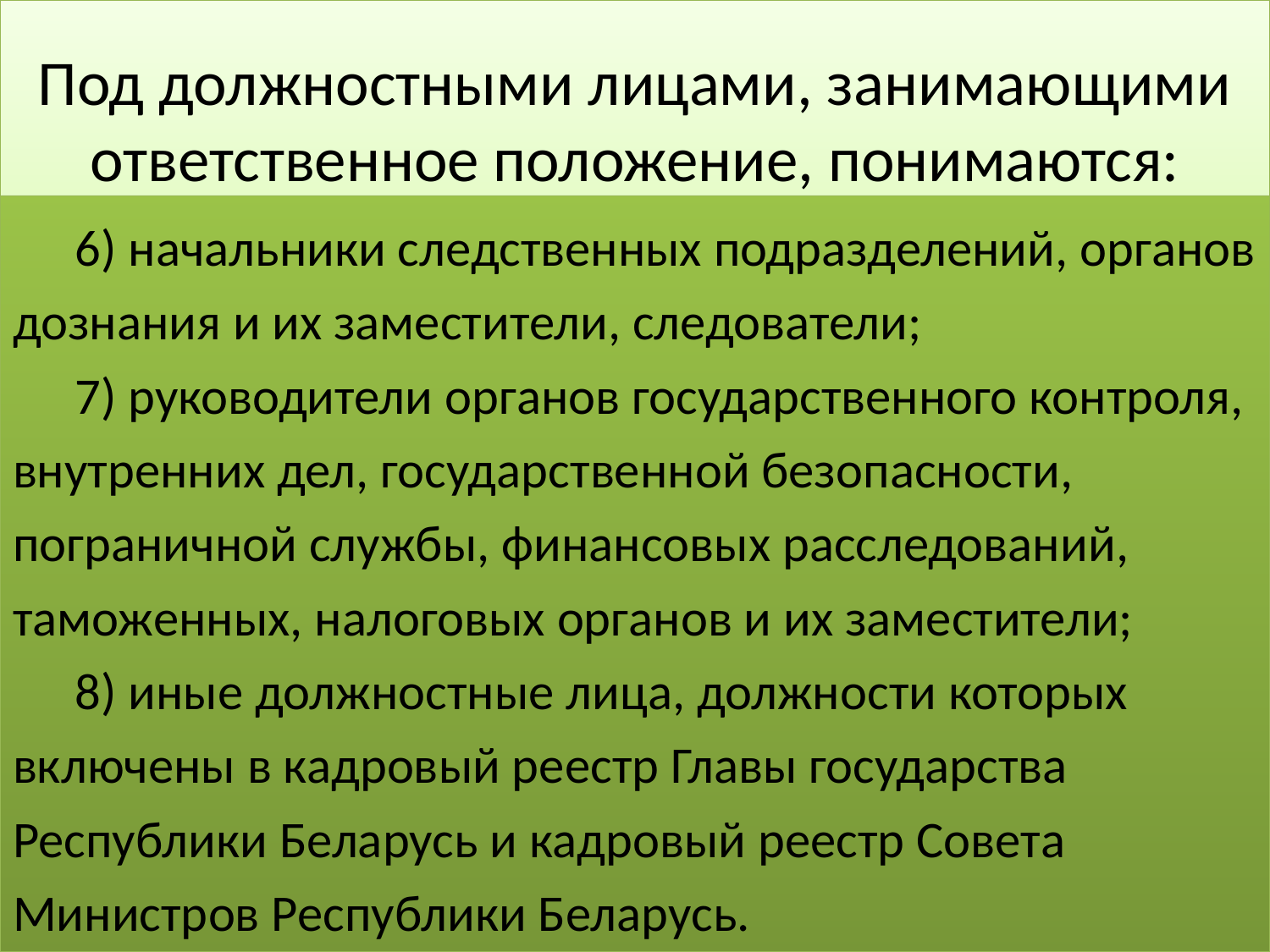

# Под должностными лицами, занимающими ответственное положение, понимаются:
6) начальники следственных подразделений, органов дознания и их заместители, следователи;
7) руководители органов государственного контроля, внутренних дел, государственной безопасности, пограничной службы, финансовых расследований, таможенных, налоговых органов и их заместители;
8) иные должностные лица, должности которых включены в кадровый реестр Главы государства Республики Беларусь и кадровый реестр Совета Министров Республики Беларусь.